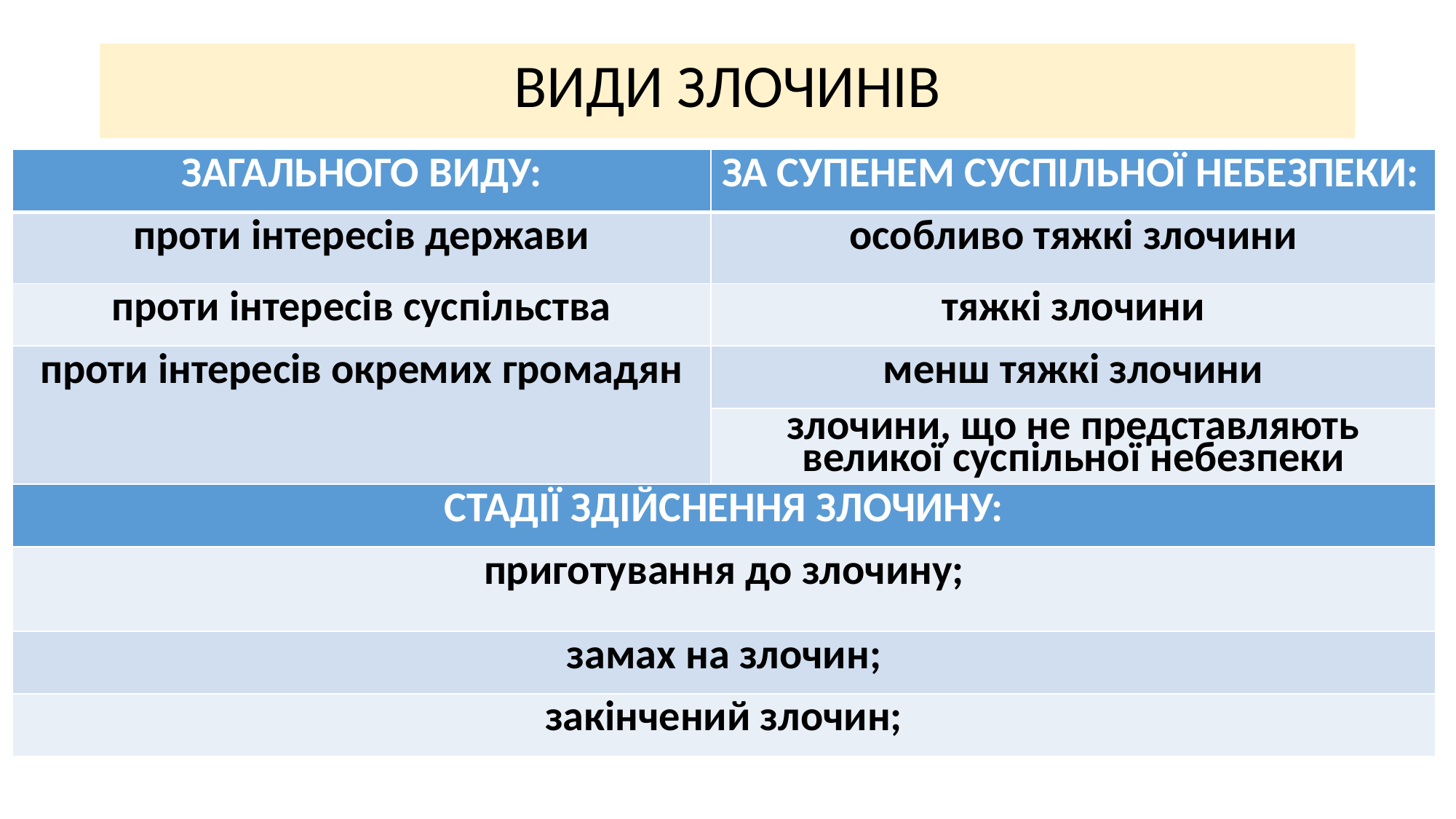

# ВИДИ ЗЛОЧИНІВ
| ЗАГАЛЬНОГО ВИДУ: | ЗА СУПЕНЕМ СУСПІЛЬНОЇ НЕБЕЗПЕКИ: |
| --- | --- |
| проти інтересів держави | особливо тяжкі злочини |
| проти інтересів суспільства | тяжкі злочини |
| проти інтересів окремих громадян | менш тяжкі злочини |
|  | злочини, що не представляють великої суспільної небезпеки |
| СТАДІЇ ЗДІЙСНЕННЯ ЗЛОЧИНУ: |  |
| приготування до злочину; |  |
| замах на злочин; |  |
| закінчений злочин; |  |